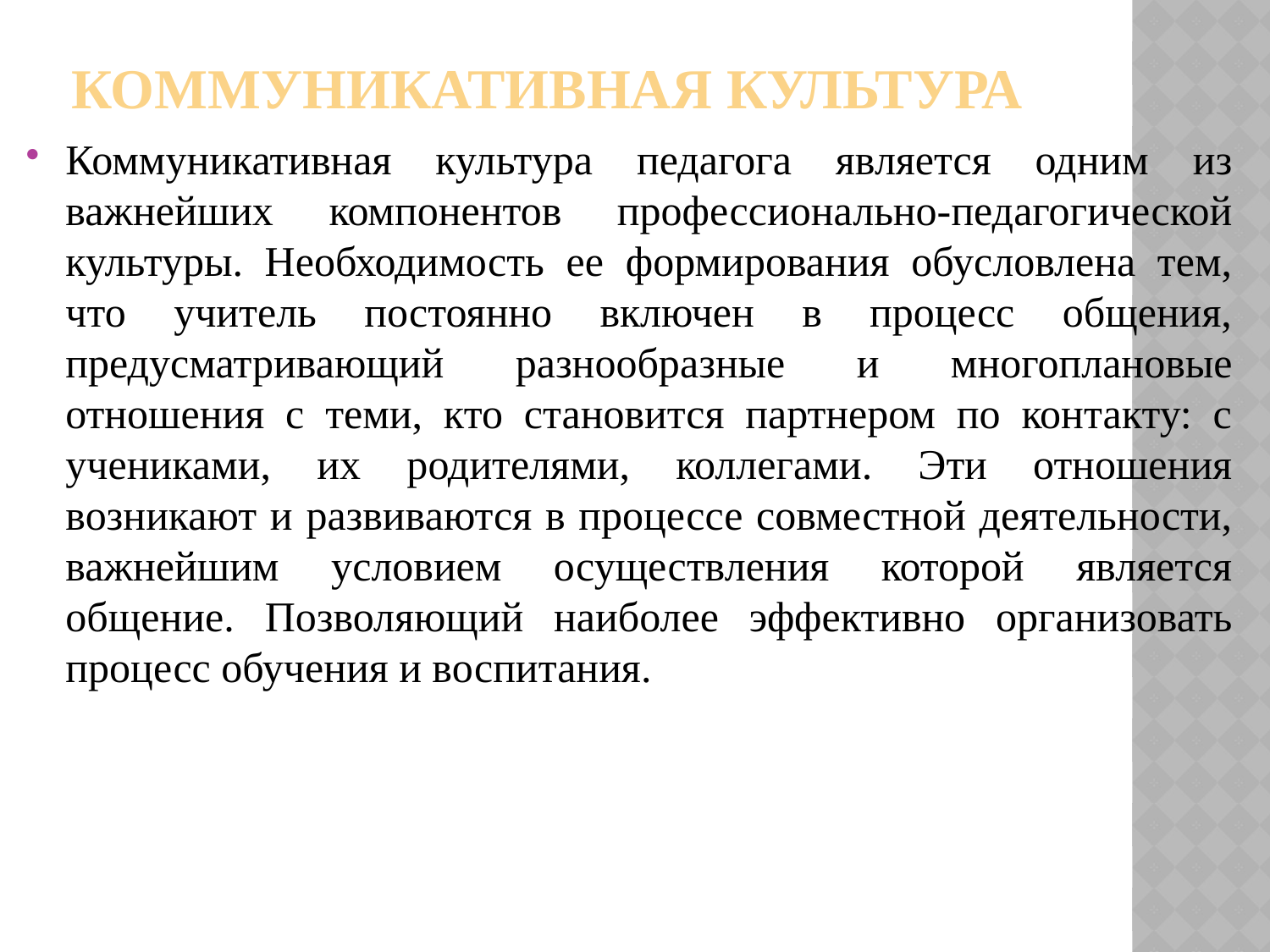

# Коммуникативная культура
Коммуникативная культура педагога является одним из важнейших компонентов профессионально-педагогической культуры. Необходимость ее формирования обусловлена тем, что учитель постоянно включен в процесс общения, предусматривающий разнообразные и многоплановые отношения с теми, кто становится партнером по контакту: с учениками, их родителями, коллегами. Эти отношения возникают и развиваются в процессе совместной деятельности, важнейшим условием осуществления которой является общение. Позволяющий наиболее эффективно организовать процесс обучения и воспитания.